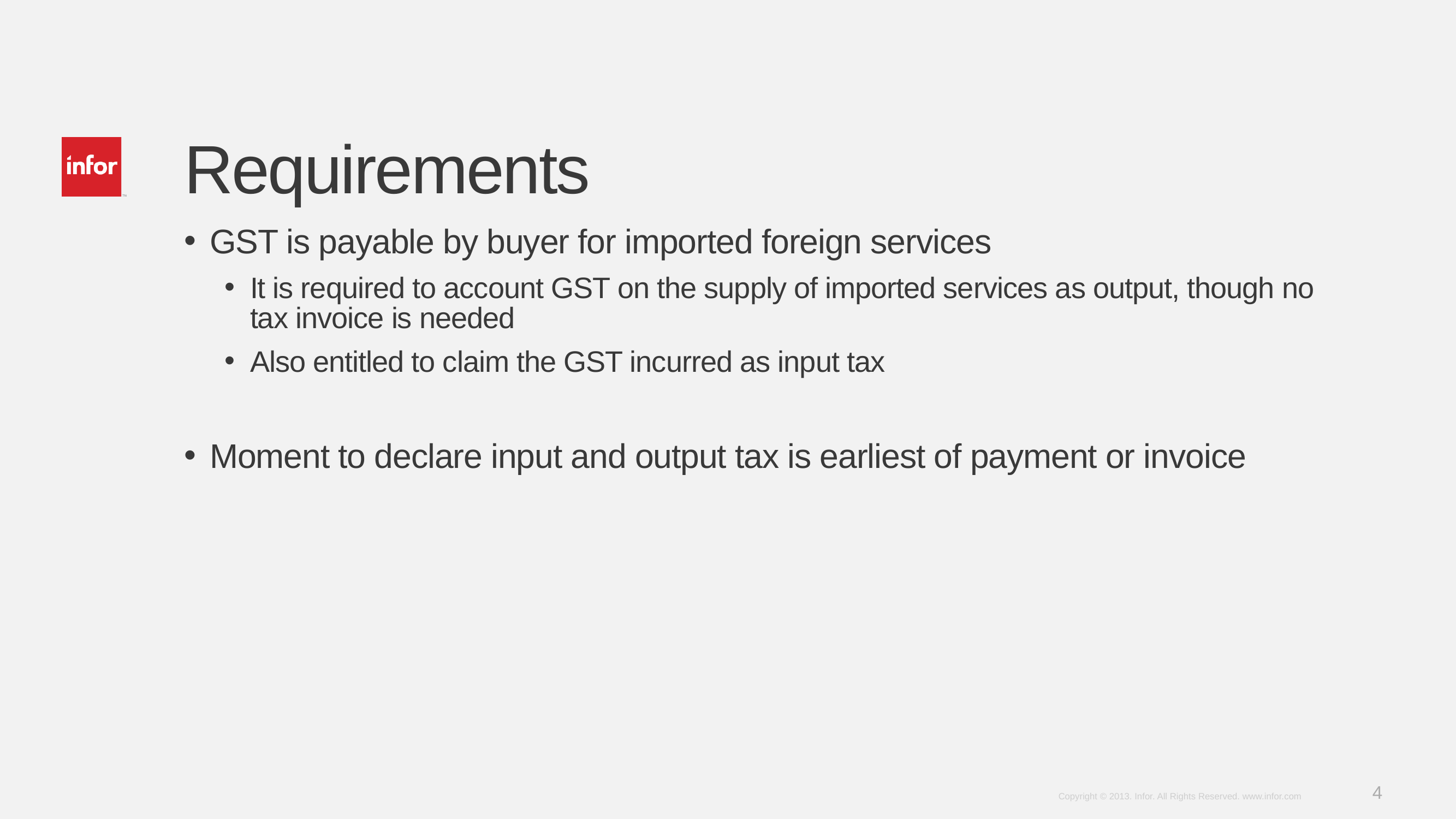

# Requirements
GST is payable by buyer for imported foreign services
It is required to account GST on the supply of imported services as output, though no tax invoice is needed
Also entitled to claim the GST incurred as input tax

Moment to declare input and output tax is earliest of payment or invoice